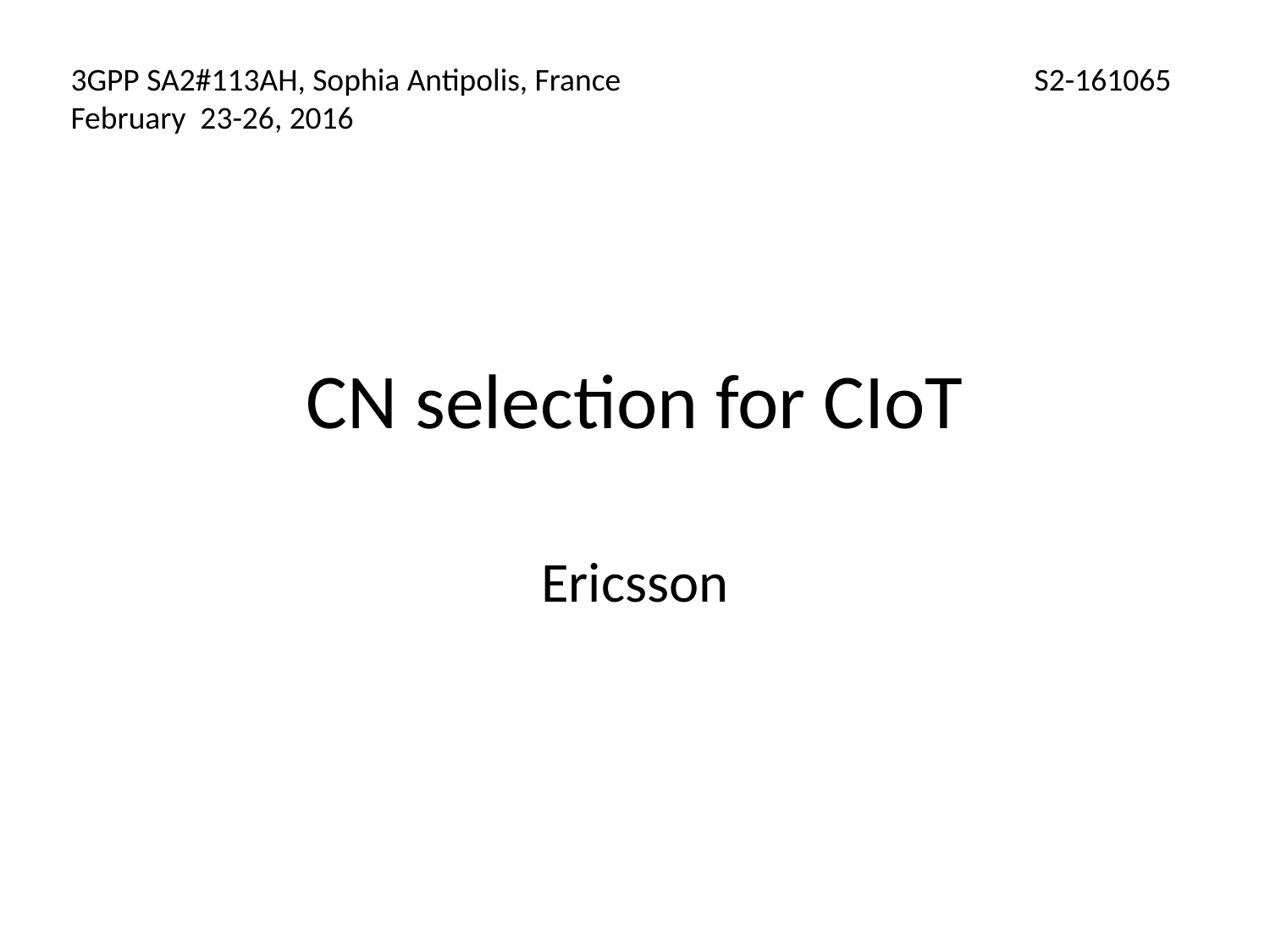

3GPP SA2#113AH, Sophia Antipolis, France
February  23-26, 2016
S2-161065
# CN selection for CIoT
Ericsson